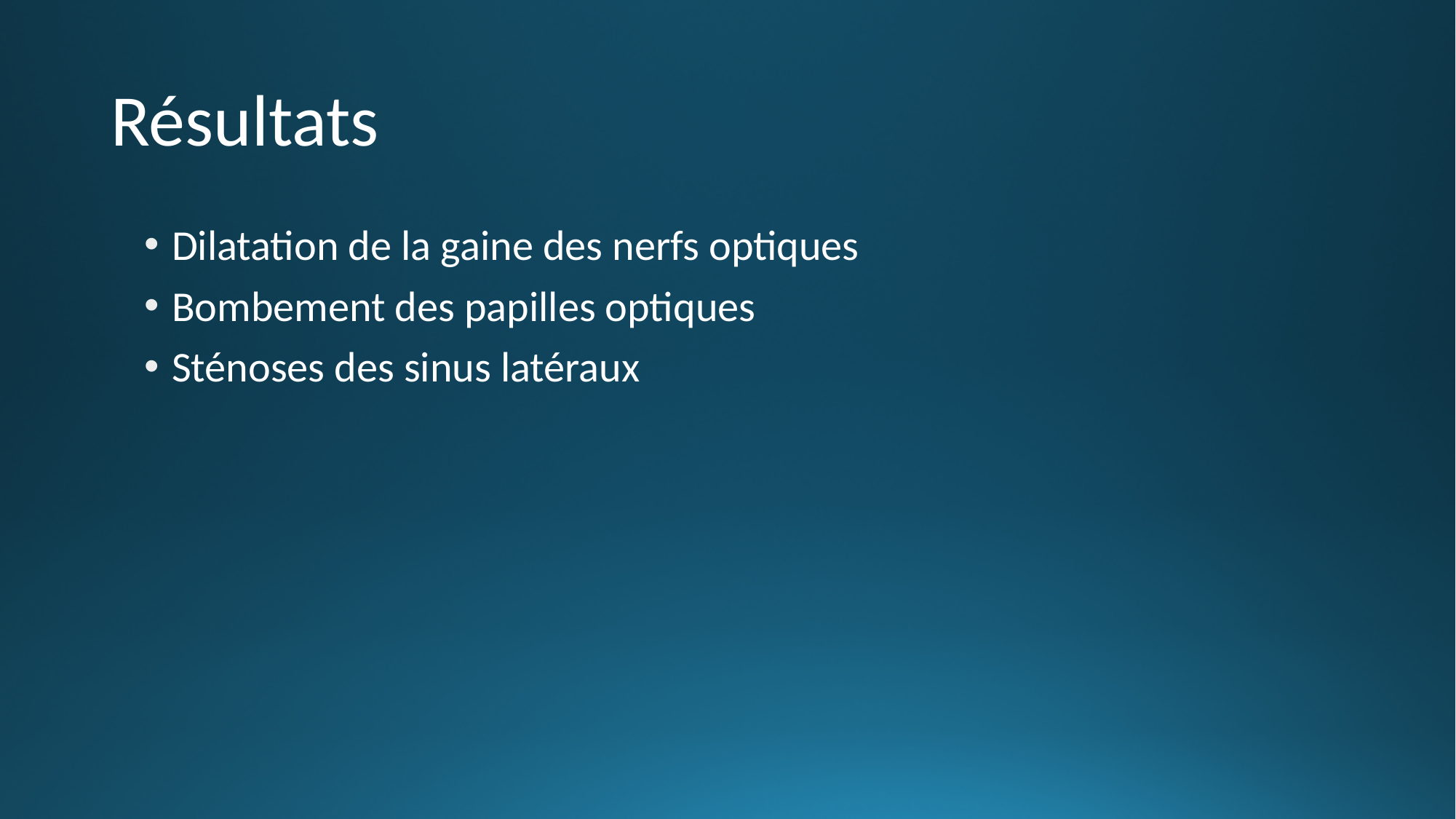

# Résultats
Dilatation de la gaine des nerfs optiques
Bombement des papilles optiques
Sténoses des sinus latéraux